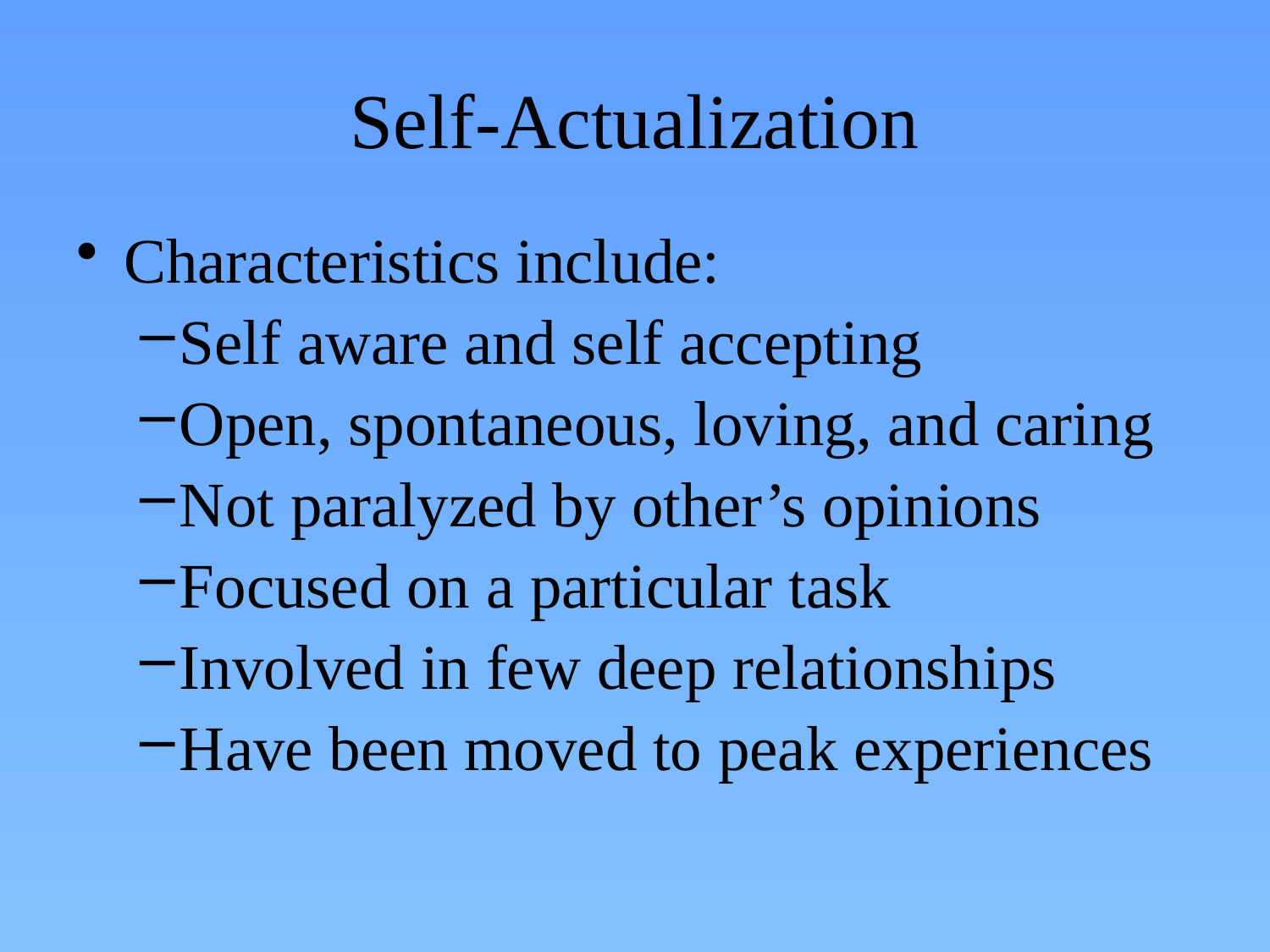

# Self-Actualization
Characteristics include:
Self aware and self accepting
Open, spontaneous, loving, and caring
Not paralyzed by other’s opinions
Focused on a particular task
Involved in few deep relationships
Have been moved to peak experiences